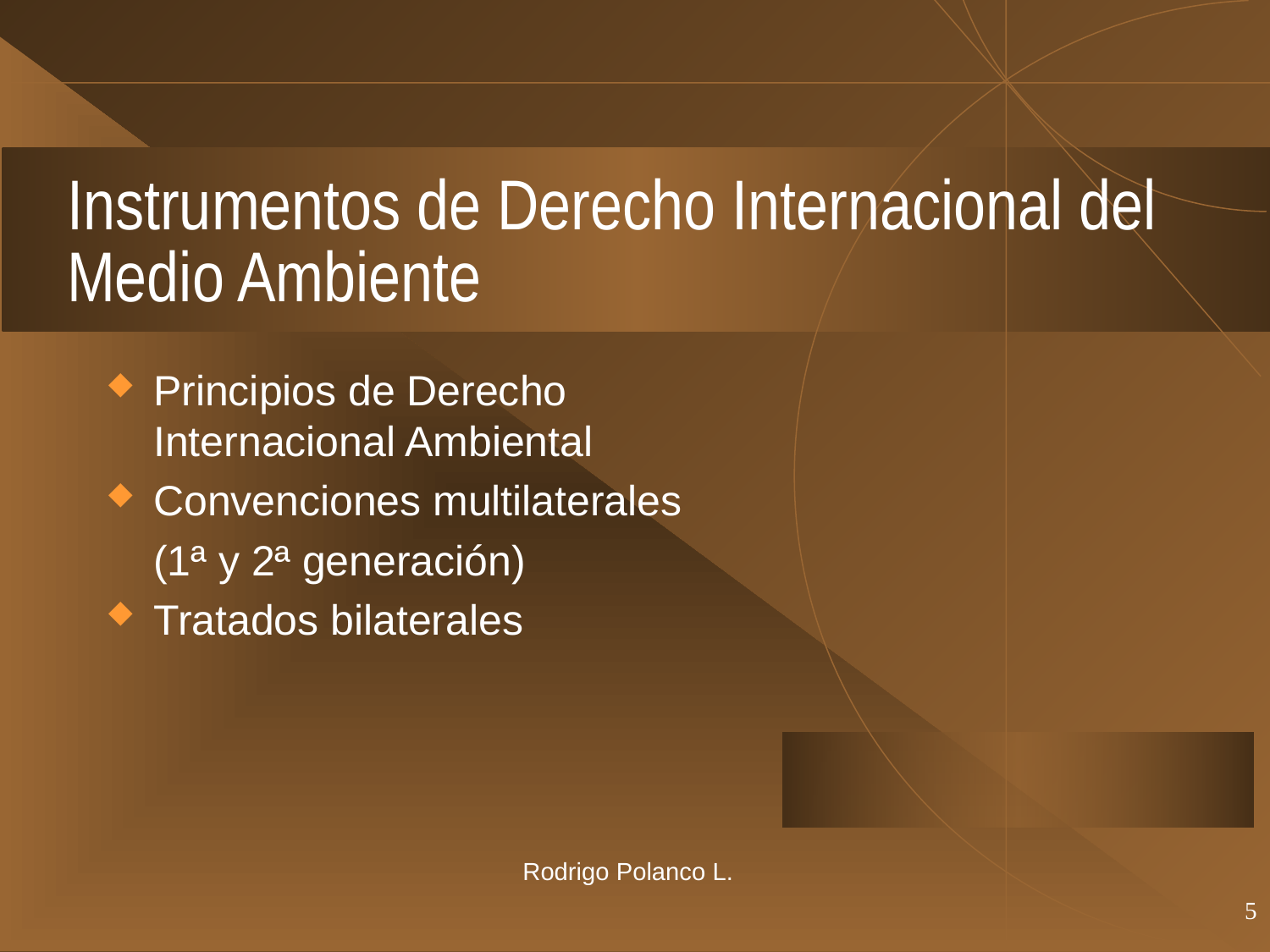

# Instrumentos de Derecho Internacional del Medio Ambiente
Principios de Derecho Internacional Ambiental
Convenciones multilaterales
	(1ª y 2ª generación)
Tratados bilaterales

Rodrigo Polanco L.
5